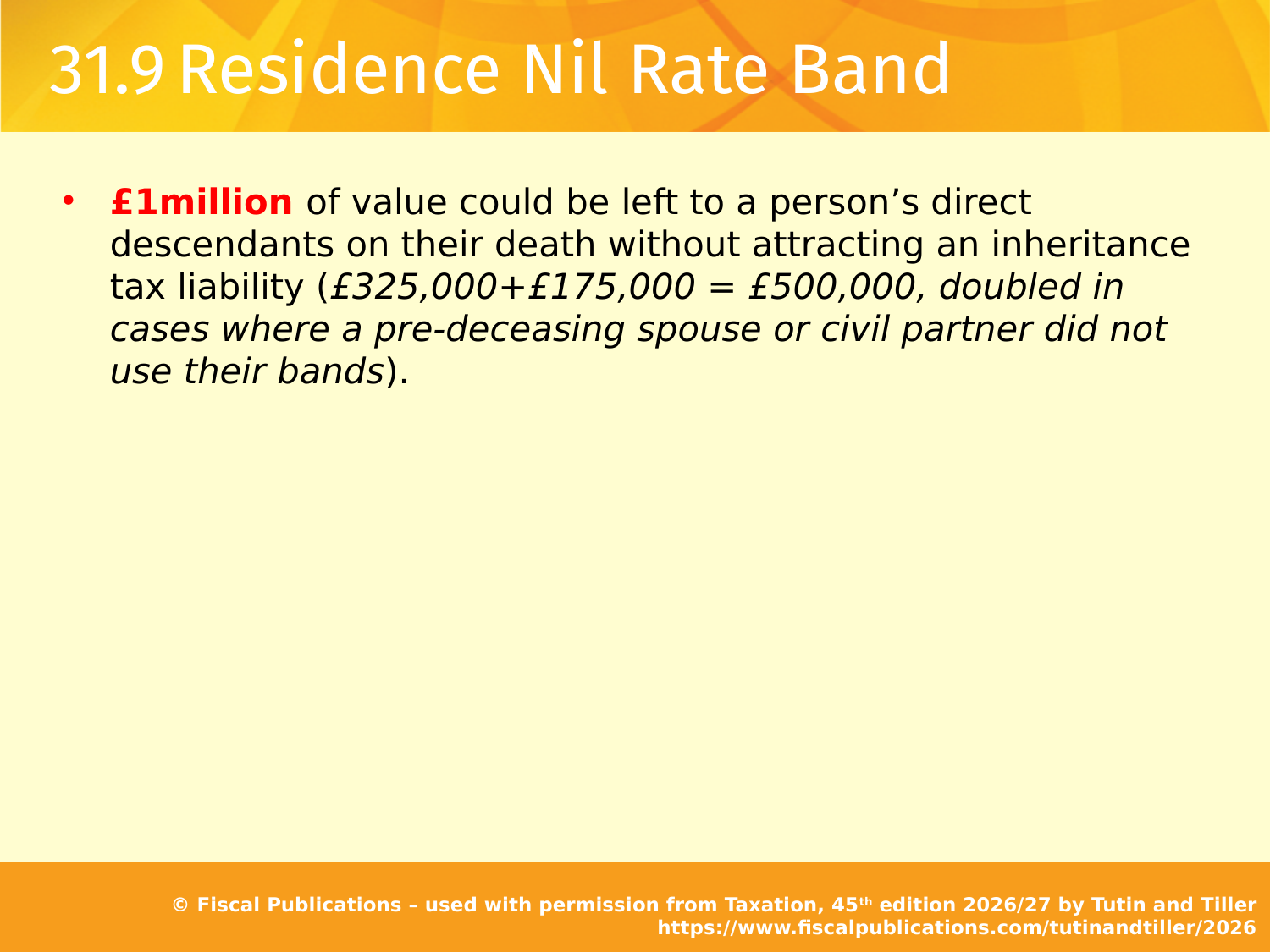

31.9	Residence Nil Rate Band

£1million of value could be left to a person’s direct descendants on their death without attracting an inheritance tax liability (£325,000+£175,000 = £500,000, doubled in cases where a pre-deceasing spouse or civil partner did not use their bands).